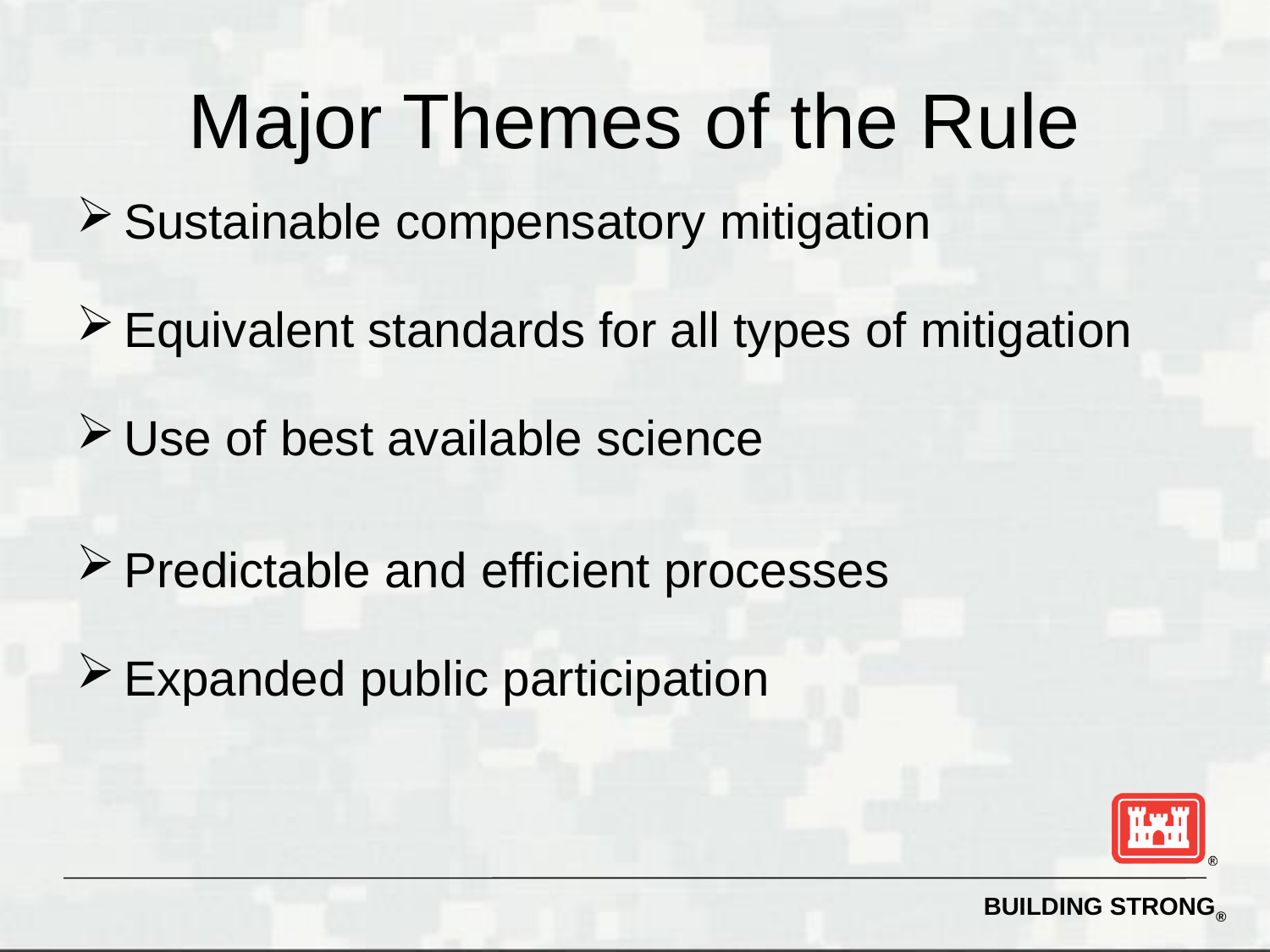

# Major Themes of the Rule
Sustainable compensatory mitigation

Equivalent standards for all types of mitigation

Use of best available science

Predictable and efficient processes

Expanded public participation